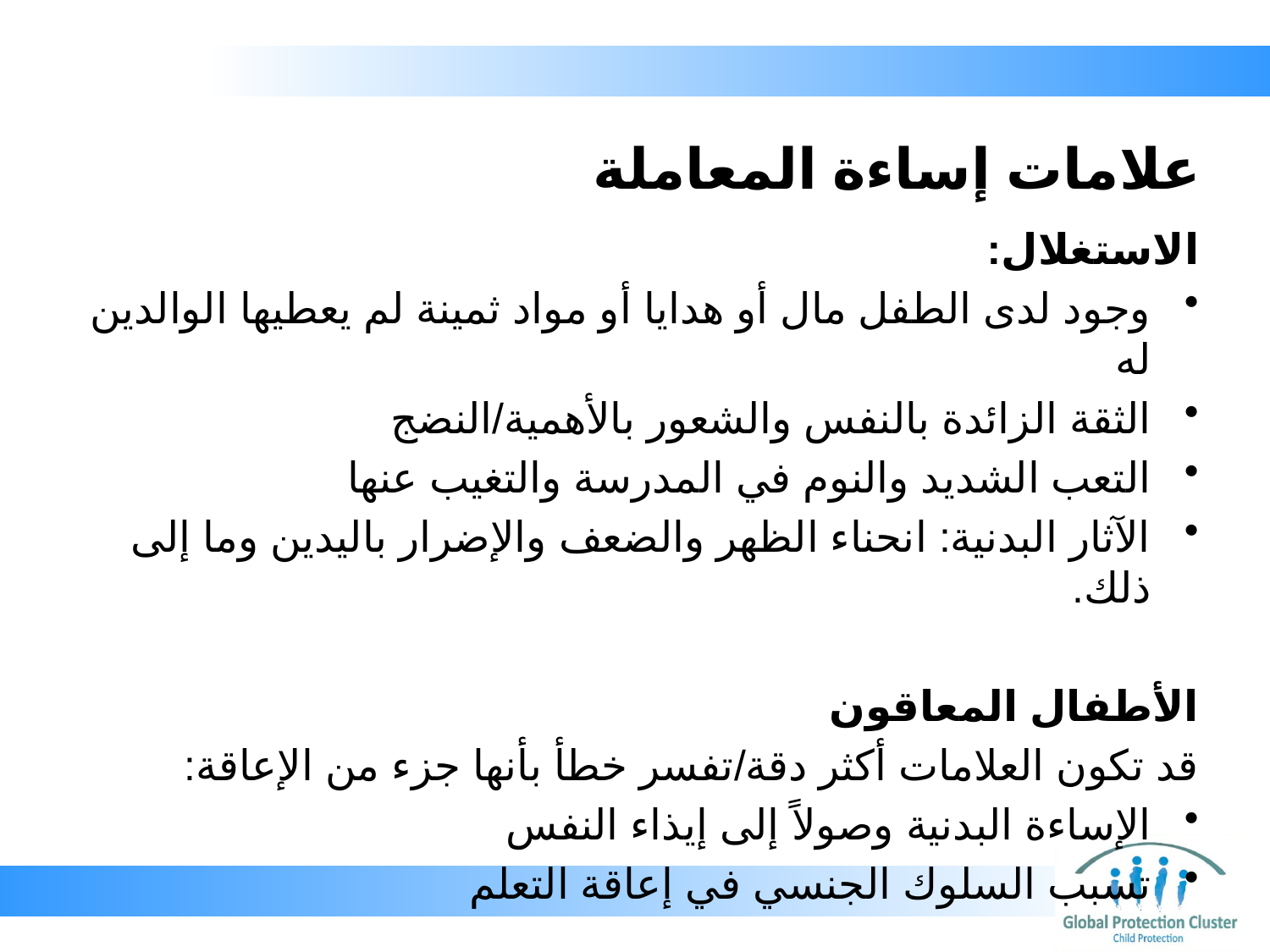

# علامات إساءة المعاملة
الاستغلال:
وجود لدى الطفل مال أو هدايا أو مواد ثمينة لم يعطيها الوالدين له
الثقة الزائدة بالنفس والشعور بالأهمية/النضج
التعب الشديد والنوم في المدرسة والتغيب عنها
الآثار البدنية: انحناء الظهر والضعف والإضرار باليدين وما إلى ذلك.

الأطفال المعاقون
قد تكون العلامات أكثر دقة/تفسر خطأ بأنها جزء من الإعاقة:
الإساءة البدنية وصولاً إلى إيذاء النفس
تسبب السلوك الجنسي في إعاقة التعلم